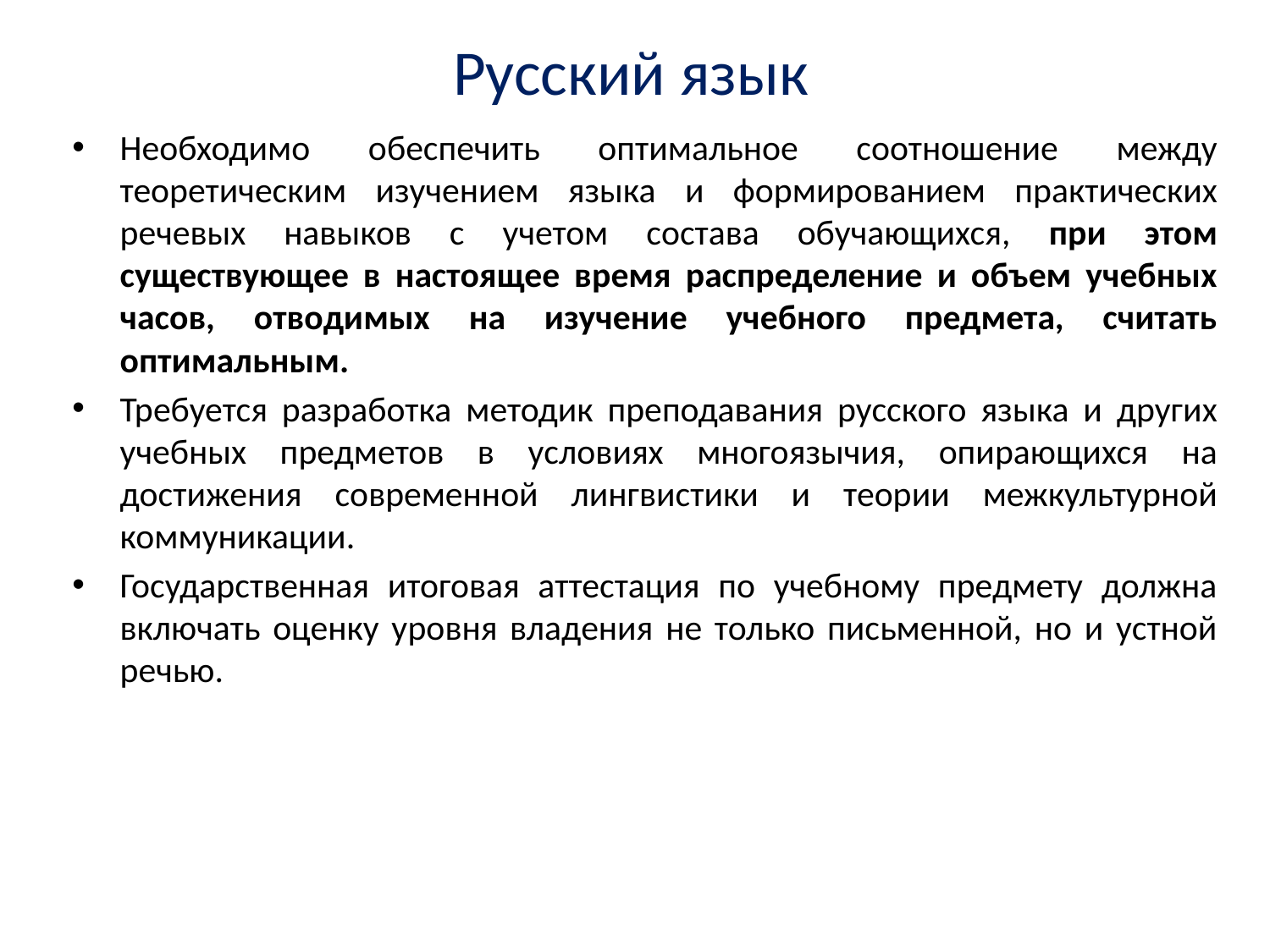

# Русский язык

Необходимо обеспечить оптимальное соотношение между теоретическим изучением языка и формированием практических речевых навыков с учетом состава обучающихся, при этом существующее в настоящее время распределение и объем учебных часов, отводимых на изучение учебного предмета, считать оптимальным.
Требуется разработка методик преподавания русского языка и других учебных предметов в условиях многоязычия, опирающихся на достижения современной лингвистики и теории межкультурной коммуникации.
Государственная итоговая аттестация по учебному предмету должна включать оценку уровня владения не только письменной, но и устной речью.